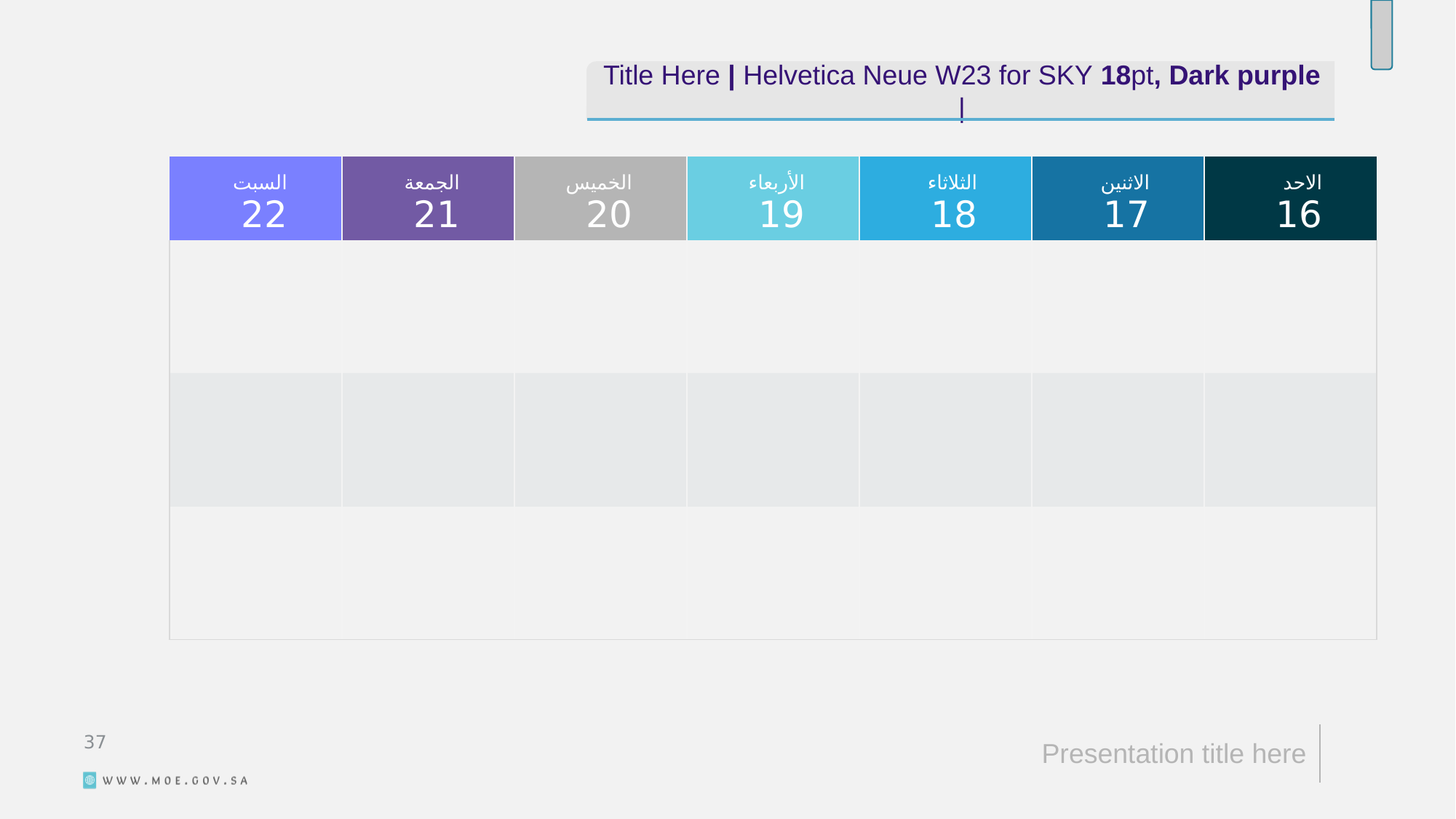

Title Here | Helvetica Neue W23 for SKY 18pt, Dark purple |
| السبت 22 | الجمعة 21 | الخميس 20 | الأربعاء 19 | الثلاثاء 18 | الاثنين 17 | الاحد 16 |
| --- | --- | --- | --- | --- | --- | --- |
|  |  |  |  |  |  |  |
|  |  |  |  |  |  |  |
|  |  |  |  |  |  |  |
37
Presentation title here